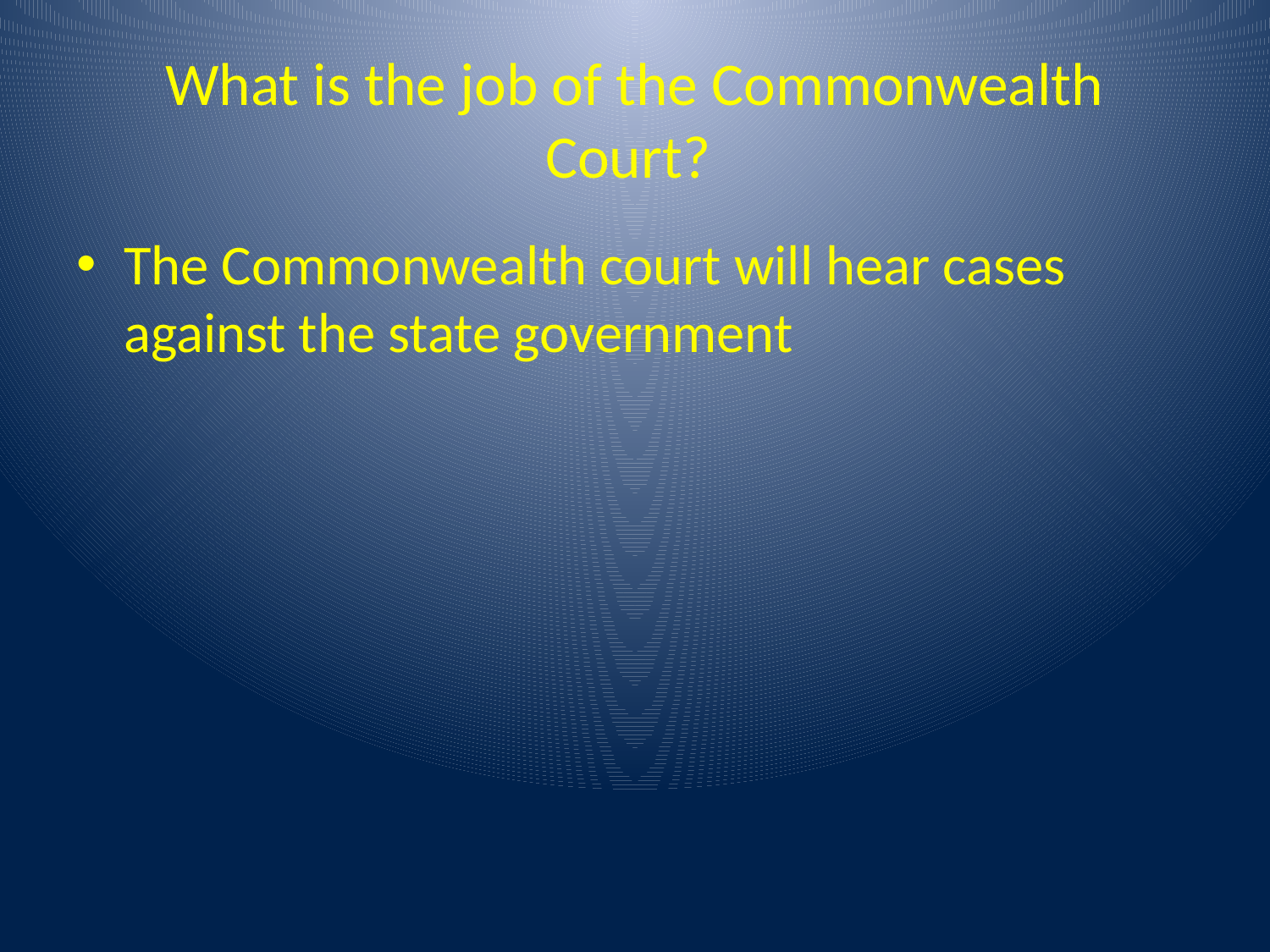

# What is the job of the Commonwealth Court?
The Commonwealth court will hear cases against the state government